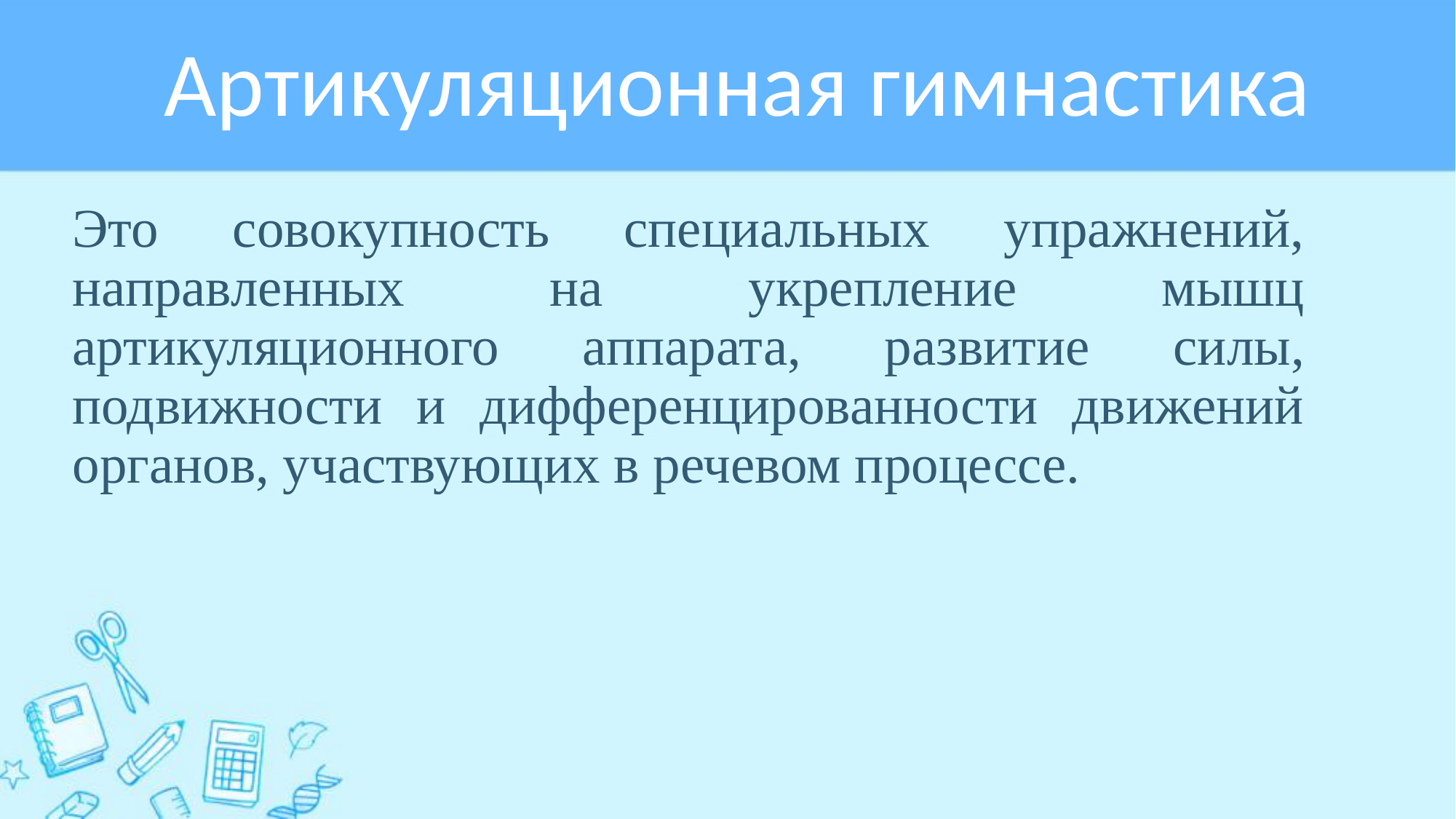

# Артикуляционная гимнастика
Это совокупность специальных упражнений, направленных на укрепление мышц артикуляционного аппарата, развитие силы, подвижности и дифференцированности движений органов, участвующих в речевом процессе.